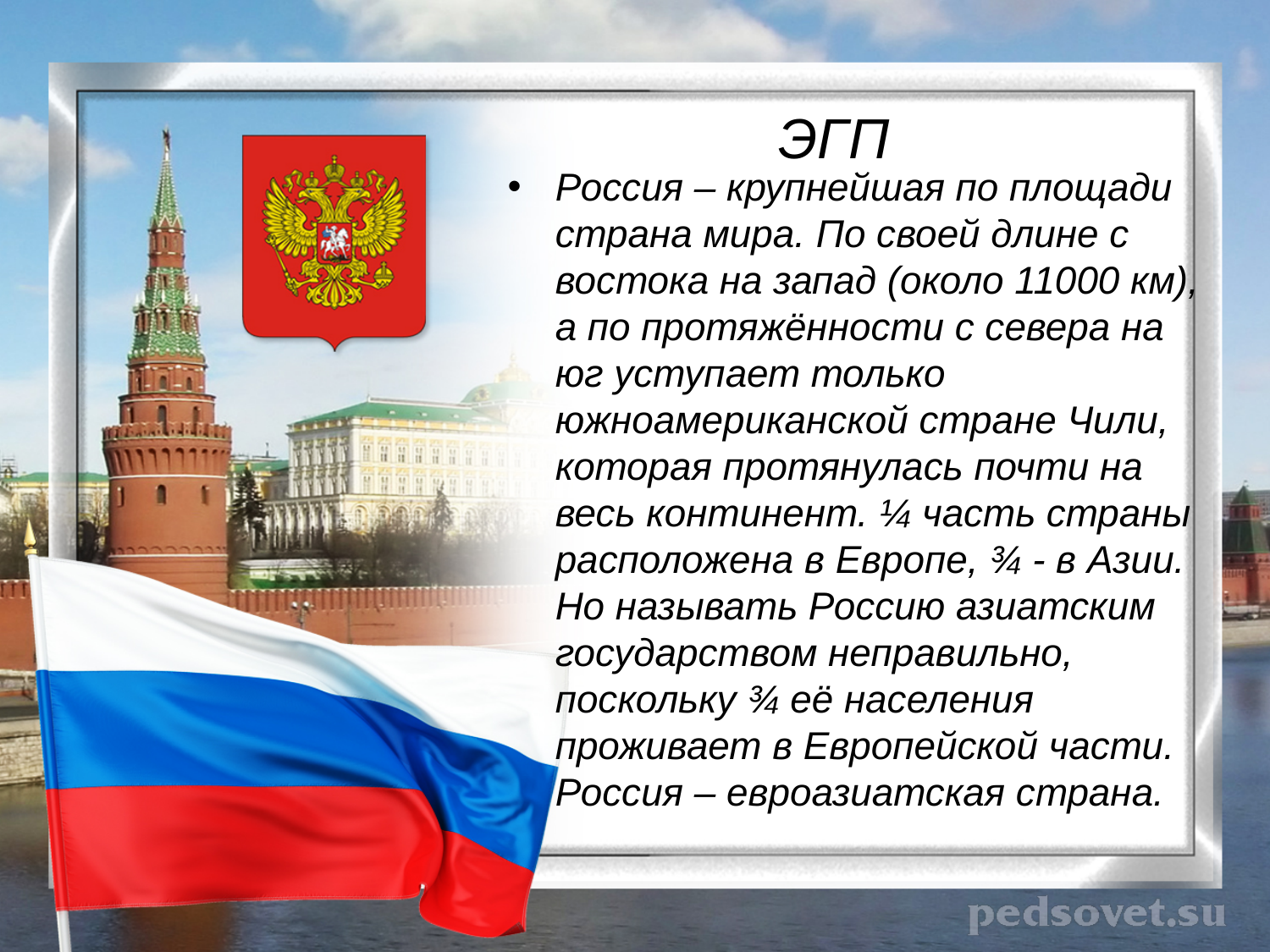

# ЭГП
Россия – крупнейшая по площади страна мира. По своей длине с востока на запад (около 11000 км), а по протяжённости с севера на юг уступает только южноамериканской стране Чили, которая протянулась почти на весь континент. ¼ часть страны расположена в Европе, ¾ - в Азии. Но называть Россию азиатским государством неправильно, поскольку ¾ её населения проживает в Европейской части. Россия – евроазиатская страна.